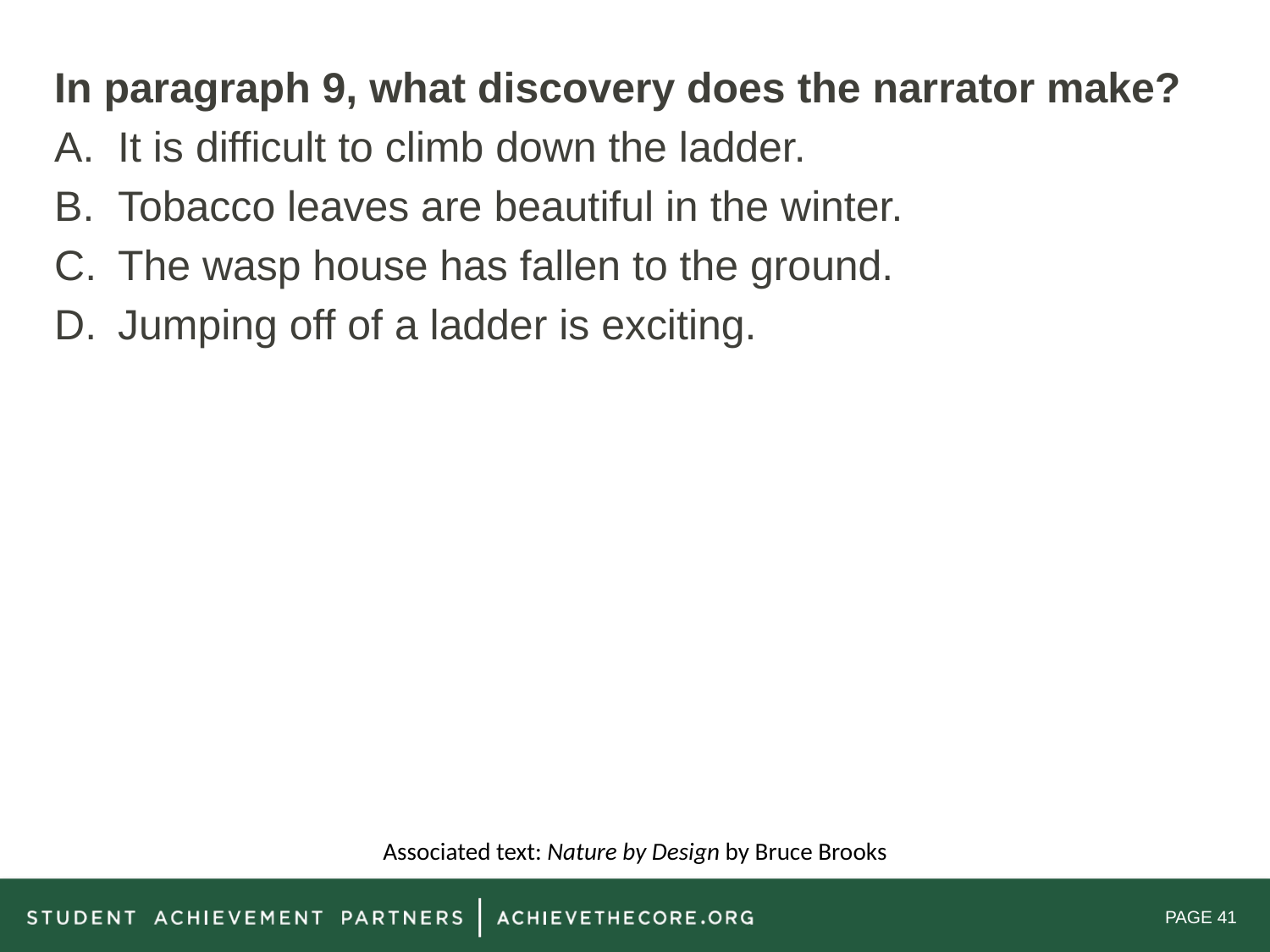

In paragraph 9, what discovery does the narrator make?
It is difficult to climb down the ladder.
Tobacco leaves are beautiful in the winter.
The wasp house has fallen to the ground.
Jumping off of a ladder is exciting.

Associated text: Nature by Design by Bruce Brooks